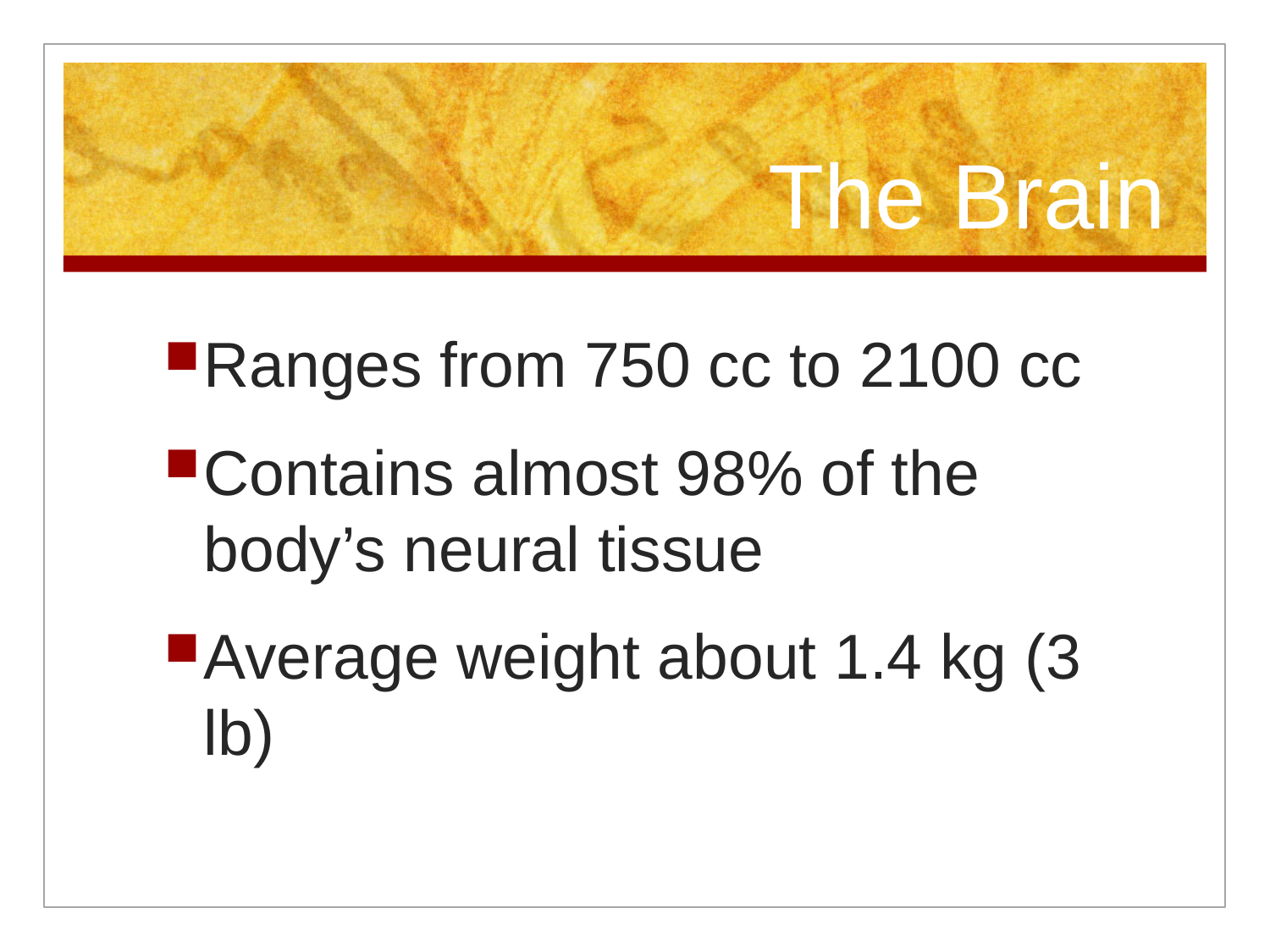

# The Brain
Ranges from 750 cc to 2100 cc
Contains almost 98% of the body’s neural tissue
Average weight about 1.4 kg (3 lb)